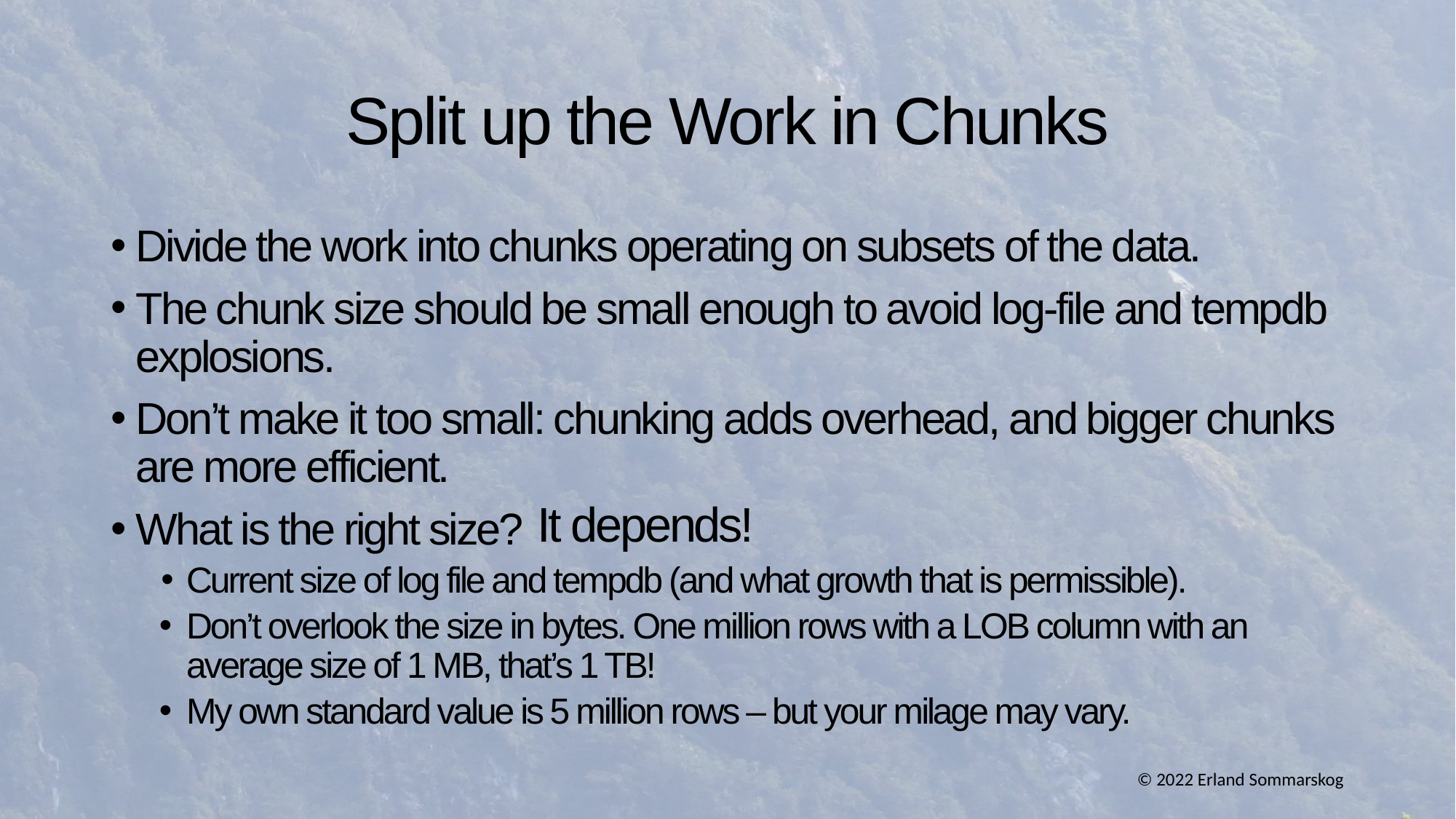

# Split up the Work in Chunks
Divide the work into chunks operating on subsets of the data.
The chunk size should be small enough to avoid log-file and tempdb explosions.
Don’t make it too small: chunking adds overhead, and bigger chunks are more efficient.
What is the right size?
Current size of log file and tempdb (and what growth that is permissible).
Don’t overlook the size in bytes. One million rows with a LOB column with an average size of 1 MB, that’s 1 TB!
My own standard value is 5 million rows – but your milage may vary.

It depends!
© 2022 Erland Sommarskog